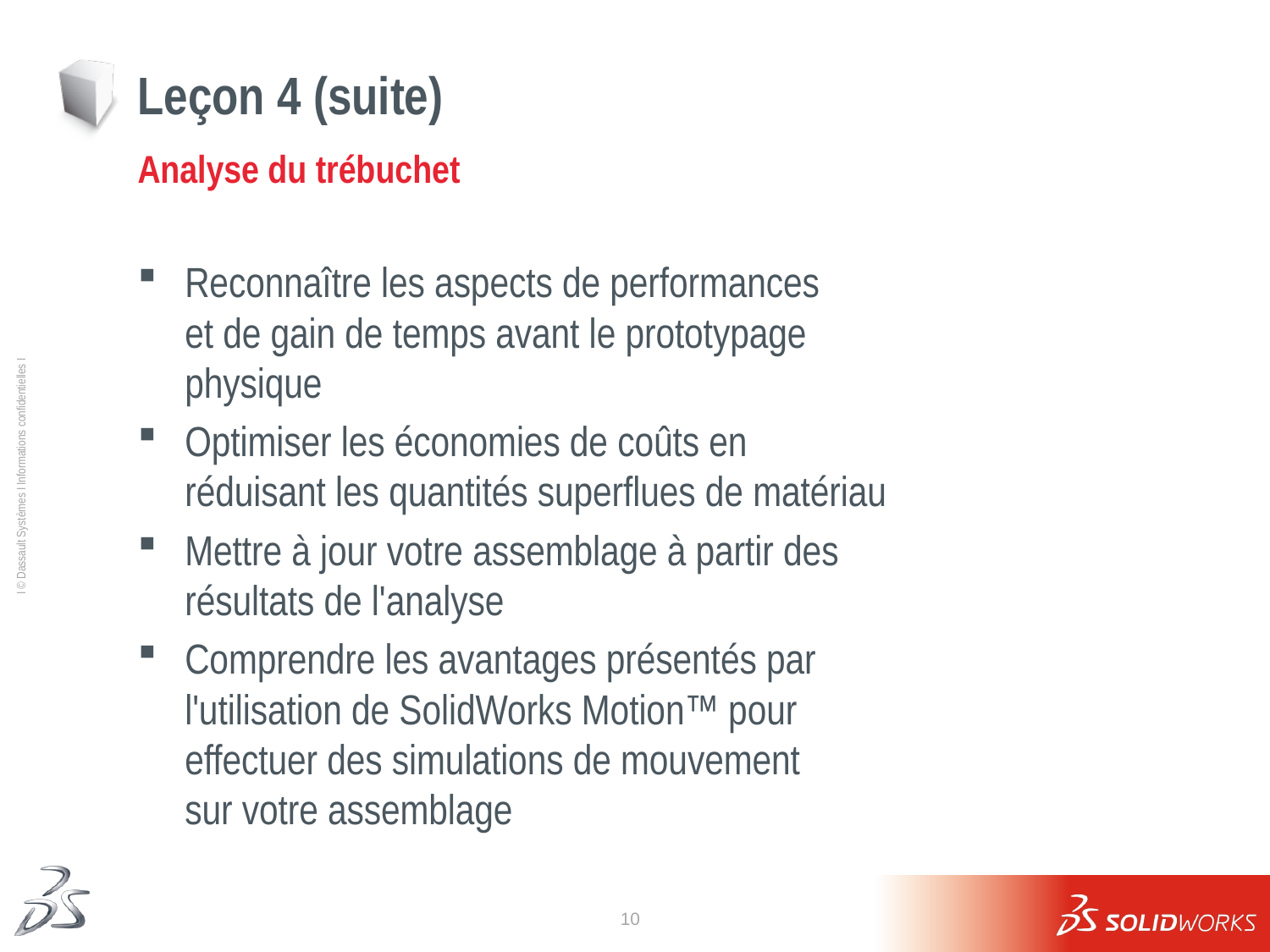

# Leçon 4 (suite)
Analyse du trébuchet
Reconnaître les aspects de performances
et de gain de temps avant le prototypage physique
Optimiser les économies de coûts en réduisant les quantités superflues de matériau
Mettre à jour votre assemblage à partir des résultats de l'analyse
Comprendre les avantages présentés par l'utilisation de SolidWorks Motion™ pour effectuer des simulations de mouvement
sur votre assemblage